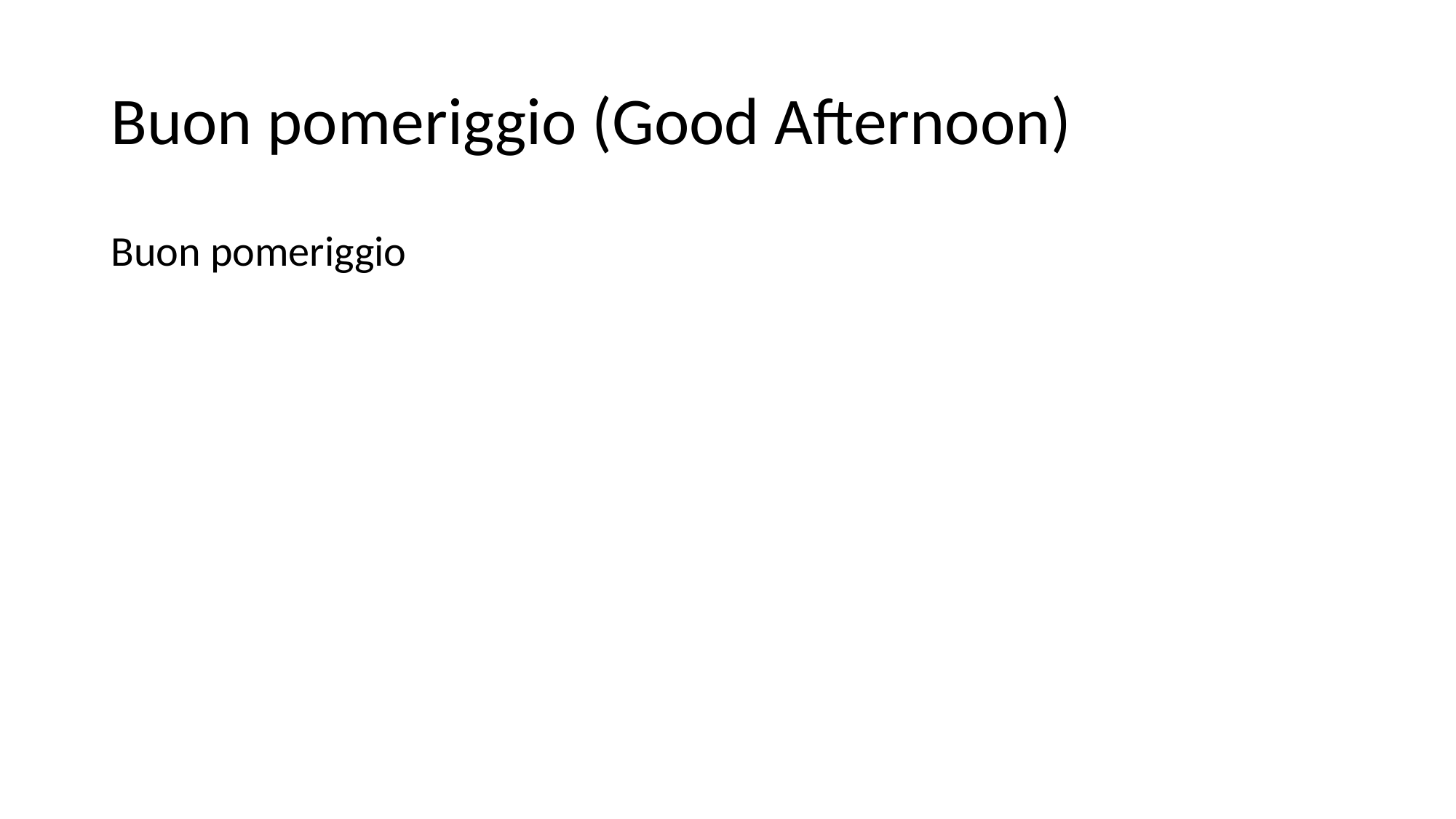

# Buon pomeriggio (Good Afternoon)
Buon pomeriggio